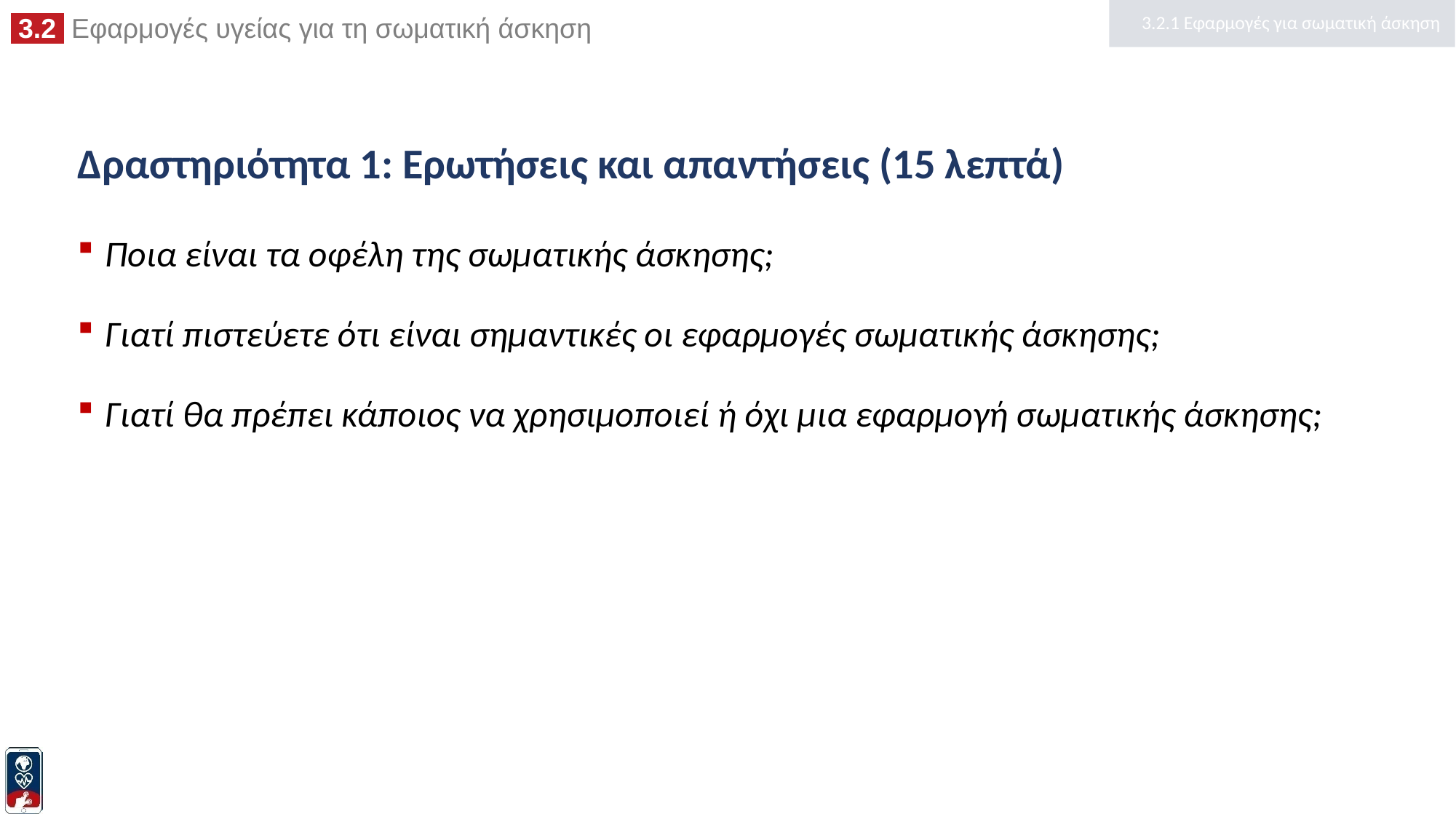

3.2.1 Εφαρμογές για σωματική άσκηση
# Δραστηριότητα 1: Ερωτήσεις και απαντήσεις (15 λεπτά)
Ποια είναι τα οφέλη της σωματικής άσκησης;
Γιατί πιστεύετε ότι είναι σημαντικές οι εφαρμογές σωματικής άσκησης;
Γιατί θα πρέπει κάποιος να χρησιμοποιεί ή όχι μια εφαρμογή σωματικής άσκησης;